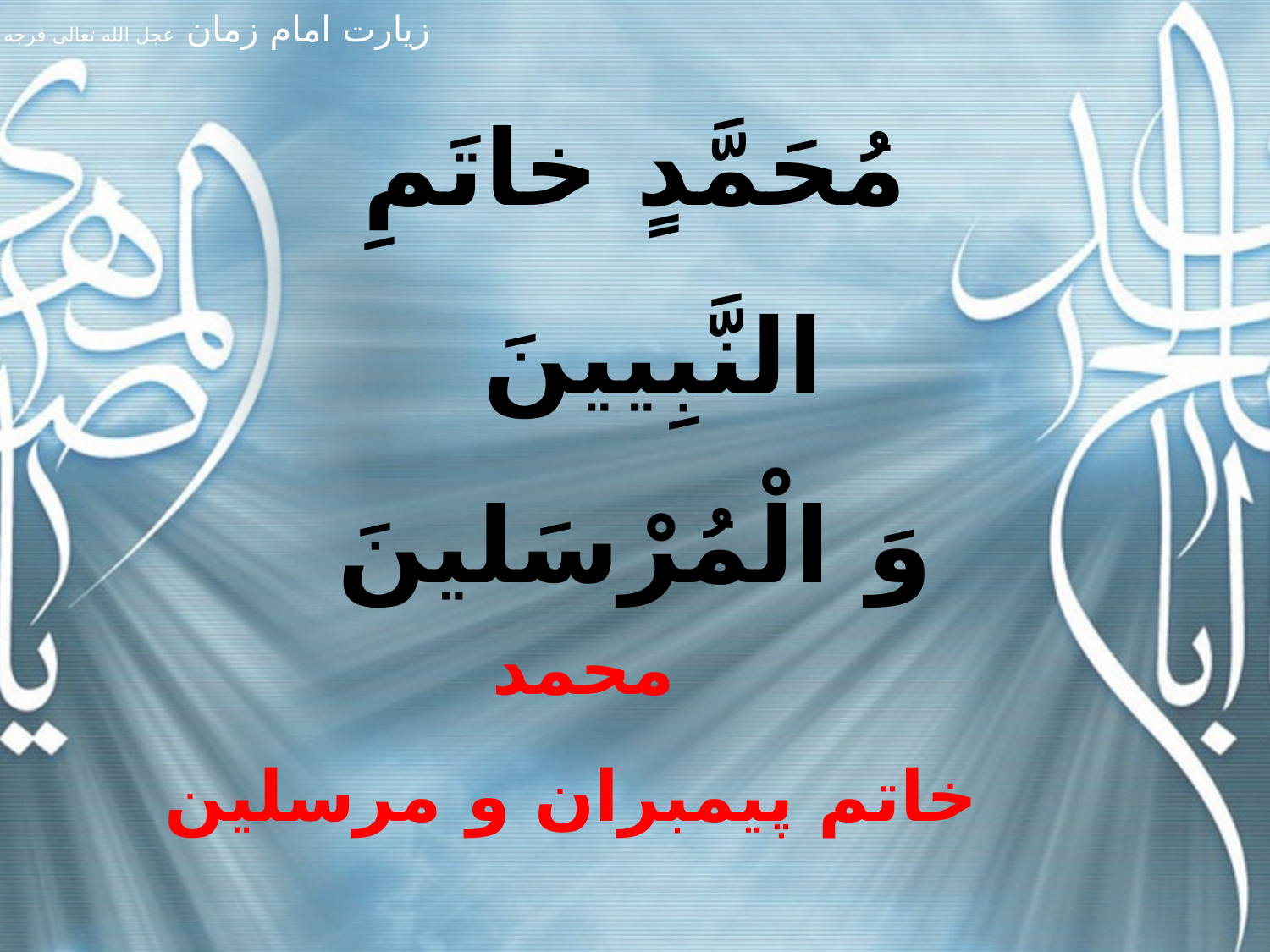

مُحَمَّدٍ خاتَمِ النَّبِيينَ
وَ الْمُرْسَلينَ
محمد
خاتم پيمبران و مرسلين